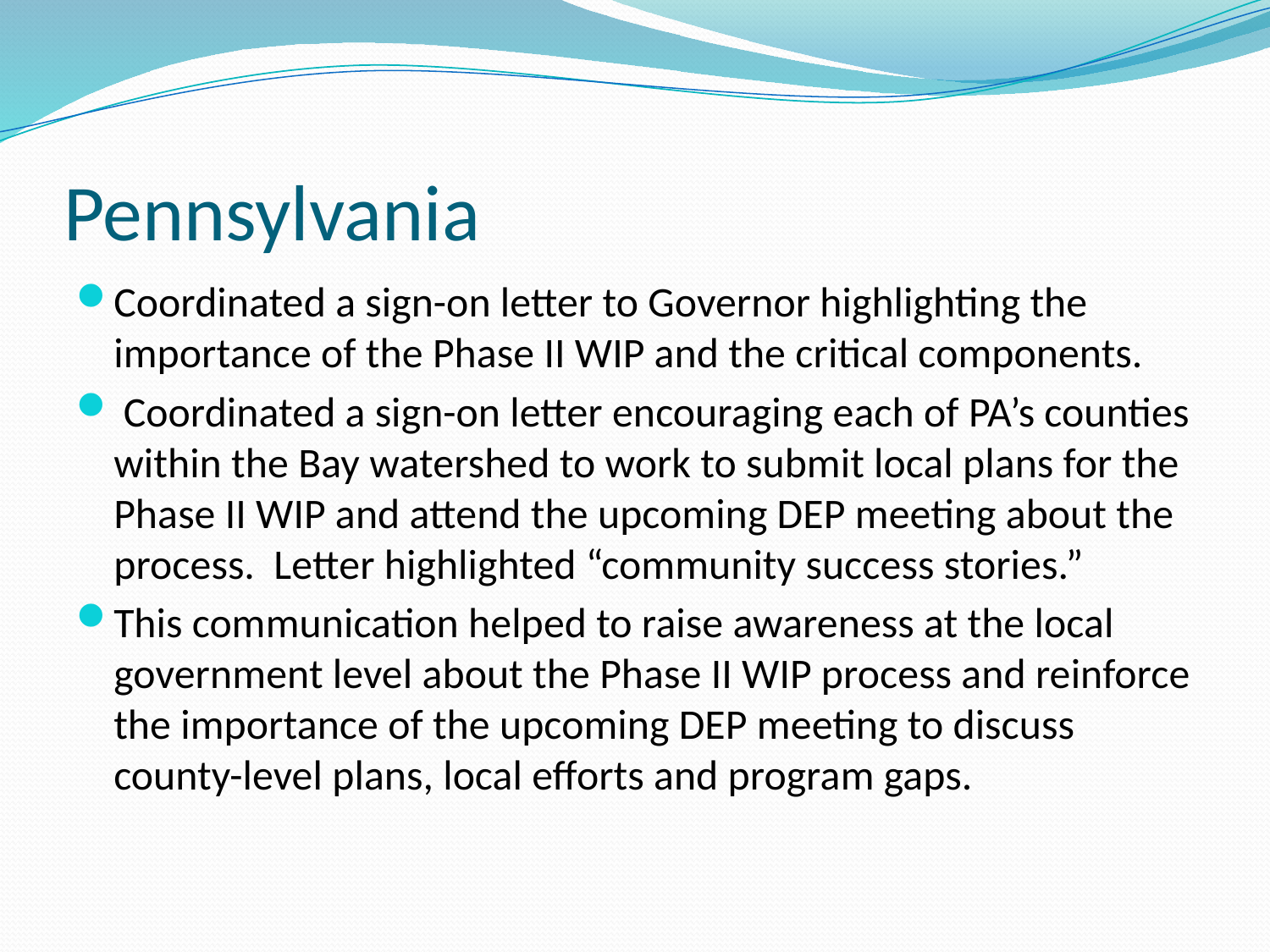

# Pennsylvania
Coordinated a sign-on letter to Governor highlighting the importance of the Phase II WIP and the critical components.
 Coordinated a sign-on letter encouraging each of PA’s counties within the Bay watershed to work to submit local plans for the Phase II WIP and attend the upcoming DEP meeting about the process.  Letter highlighted “community success stories.”
This communication helped to raise awareness at the local government level about the Phase II WIP process and reinforce the importance of the upcoming DEP meeting to discuss county-level plans, local efforts and program gaps.